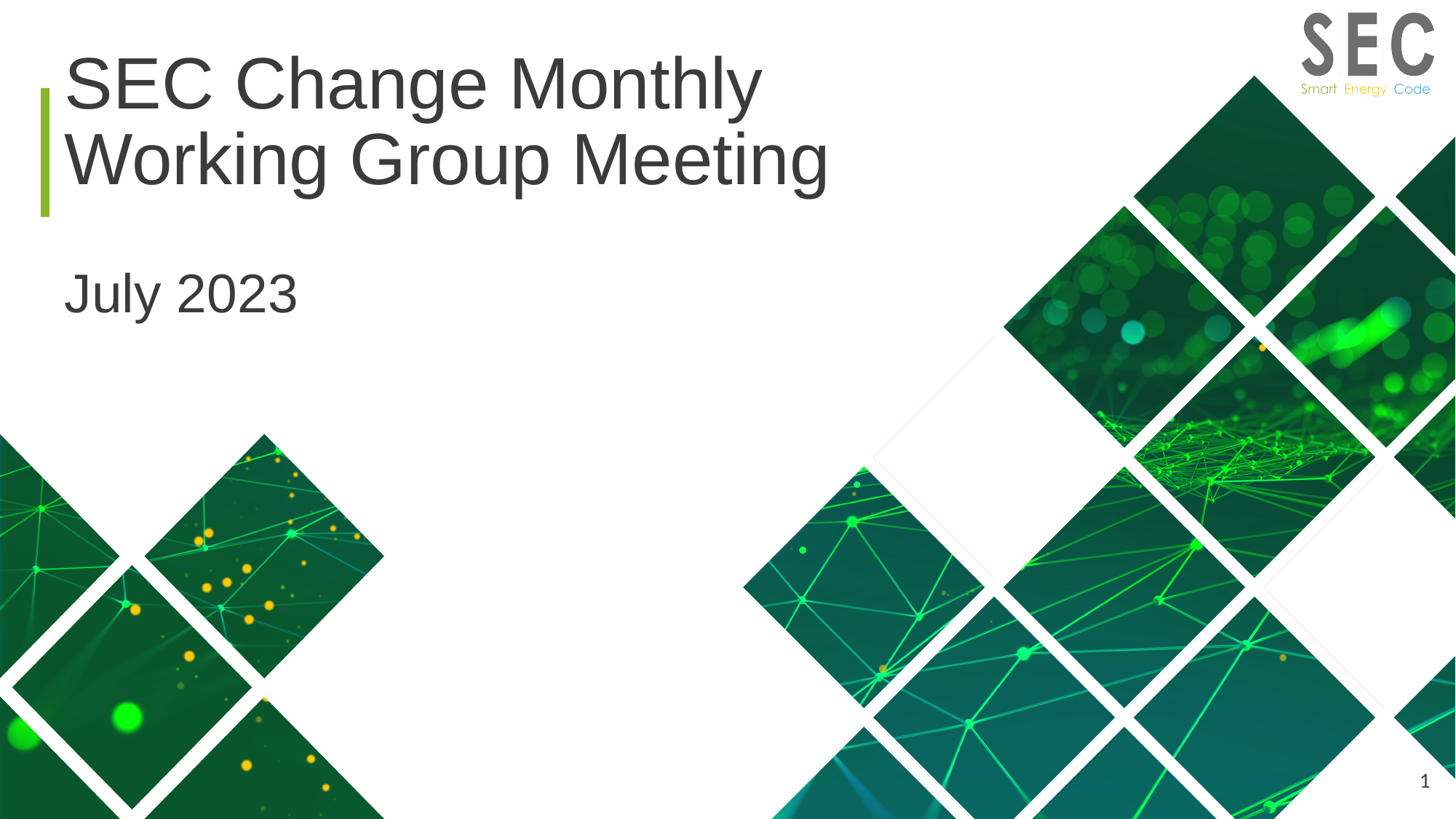

# SEC Change Monthly Working Group Meeting
July 2023
1